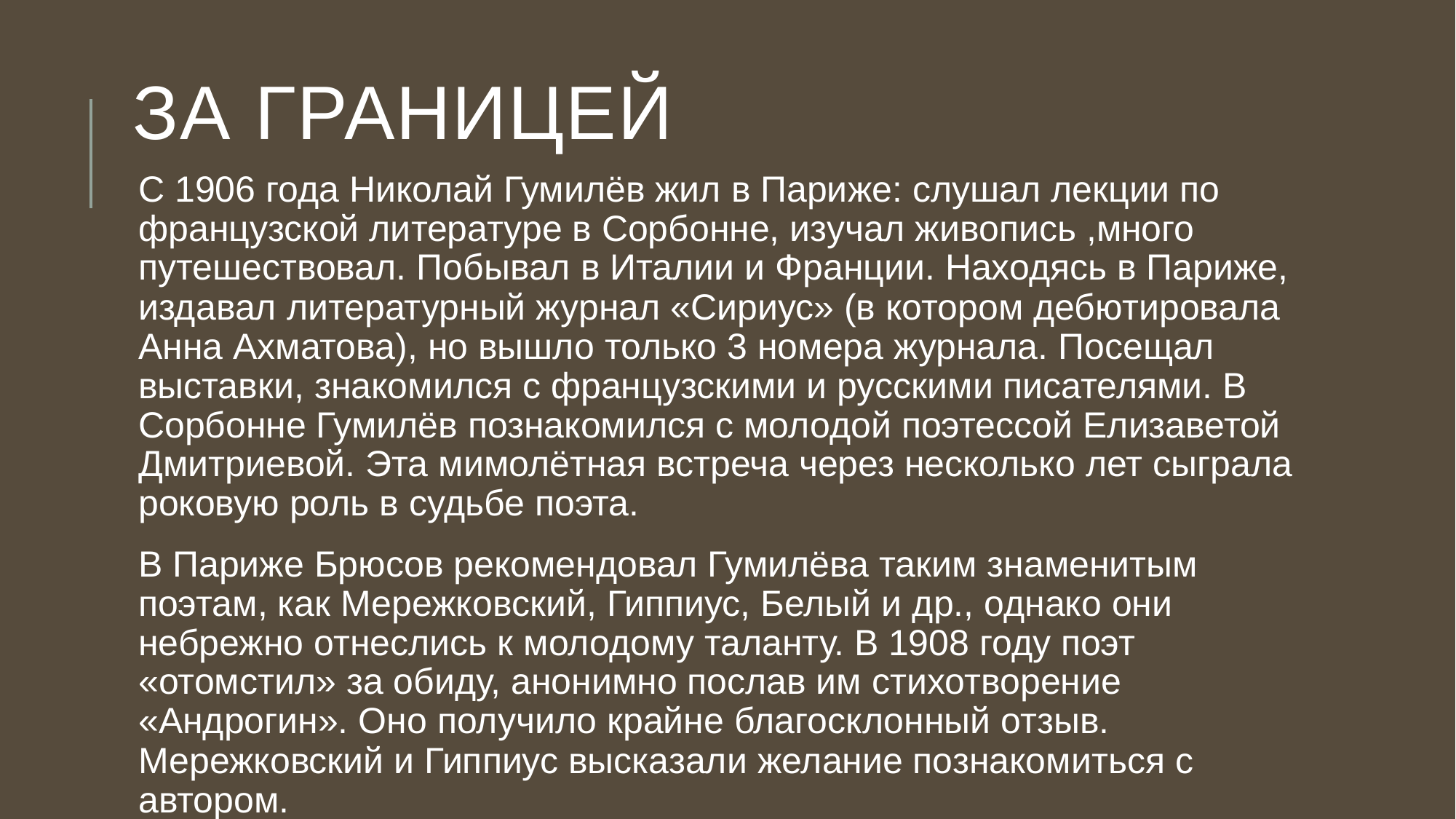

# За границей
С 1906 года Николай Гумилёв жил в Париже: слушал лекции по французской литературе в Сорбонне, изучал живопись ,много путешествовал. Побывал в Италии и Франции. Находясь в Париже, издавал литературный журнал «Сириус» (в котором дебютировала Анна Ахматова), но вышло только 3 номера журнала. Посещал выставки, знакомился с французскими и русскими писателями. В Сорбонне Гумилёв познакомился с молодой поэтессой Елизаветой Дмитриевой. Эта мимолётная встреча через несколько лет сыграла роковую роль в судьбе поэта.
В Париже Брюсов рекомендовал Гумилёва таким знаменитым поэтам, как Мережковский, Гиппиус, Белый и др., однако они небрежно отнеслись к молодому таланту. В 1908 году поэт «отомстил» за обиду, анонимно послав им стихотворение «Андрогин». Оно получило крайне благосклонный отзыв. Мережковский и Гиппиус высказали желание познакомиться с автором.